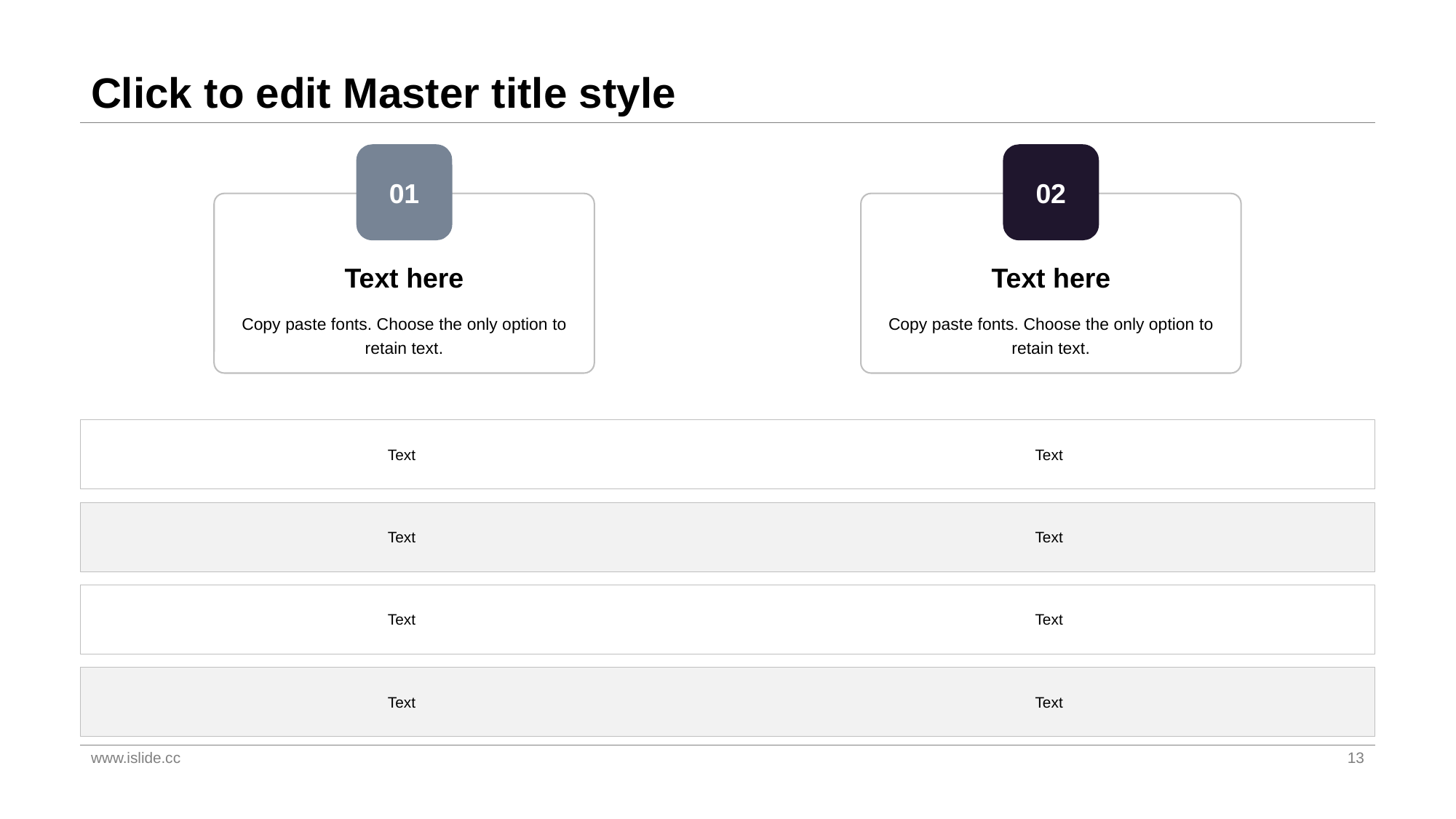

# Click to edit Master title style
01

Text here
Copy paste fonts. Choose the only option to retain text.
Text
Text
Text
Text
02

Text here
Copy paste fonts. Choose the only option to retain text.
Text
Text
Text
Text

www.islide.cc
13